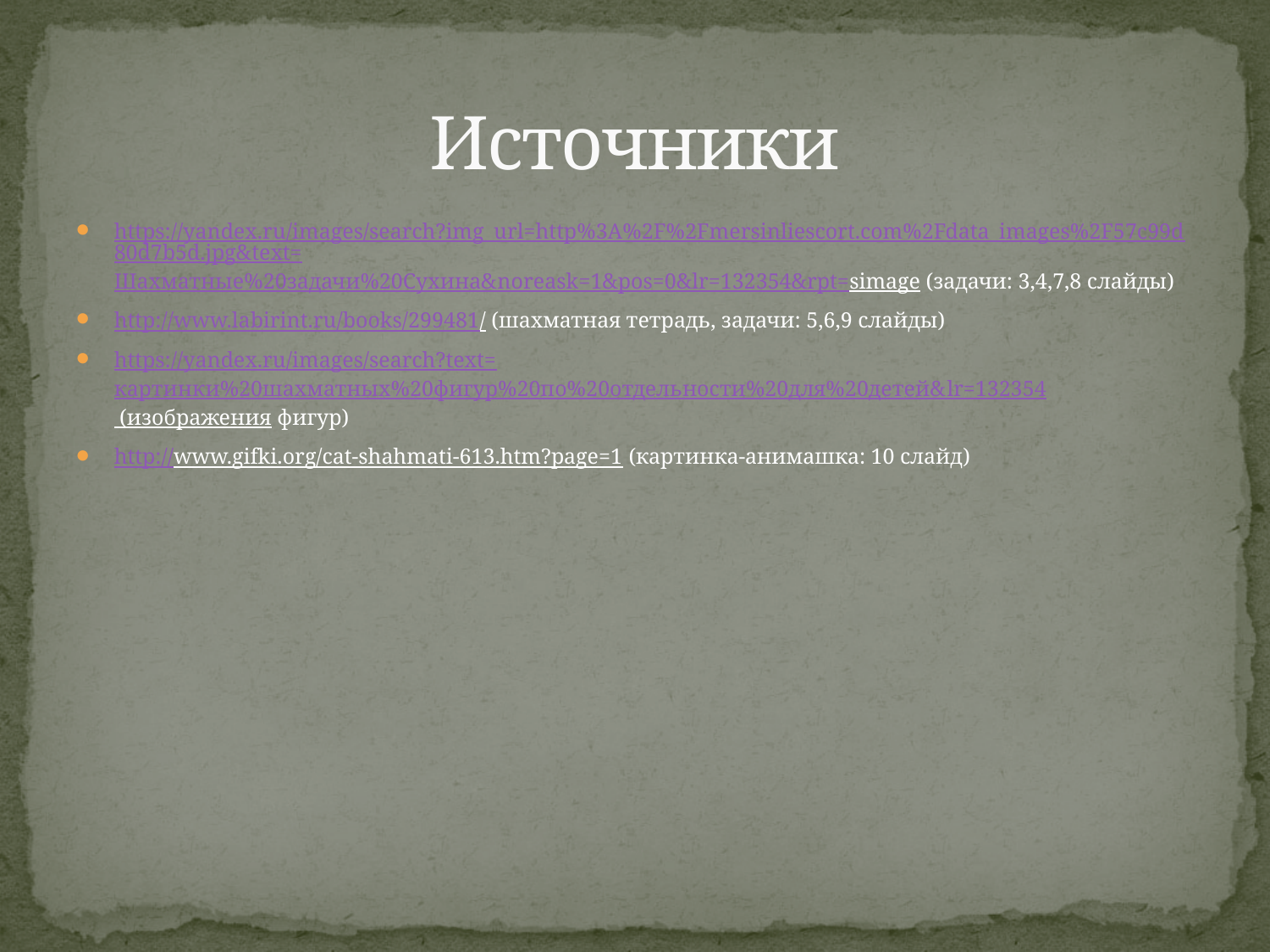

# Источники
https://yandex.ru/images/search?img_url=http%3A%2F%2Fmersinliescort.com%2Fdata_images%2F57c99d80d7b5d.jpg&text=Шахматные%20задачи%20Сухина&noreask=1&pos=0&lr=132354&rpt=simage (задачи: 3,4,7,8 слайды)
http://www.labirint.ru/books/299481/ (шахматная тетрадь, задачи: 5,6,9 слайды)
https://yandex.ru/images/search?text=картинки%20шахматных%20фигур%20по%20отдельности%20для%20детей&lr=132354 (изображения фигур)
http://www.gifki.org/cat-shahmati-613.htm?page=1 (картинка-анимашка: 10 слайд)